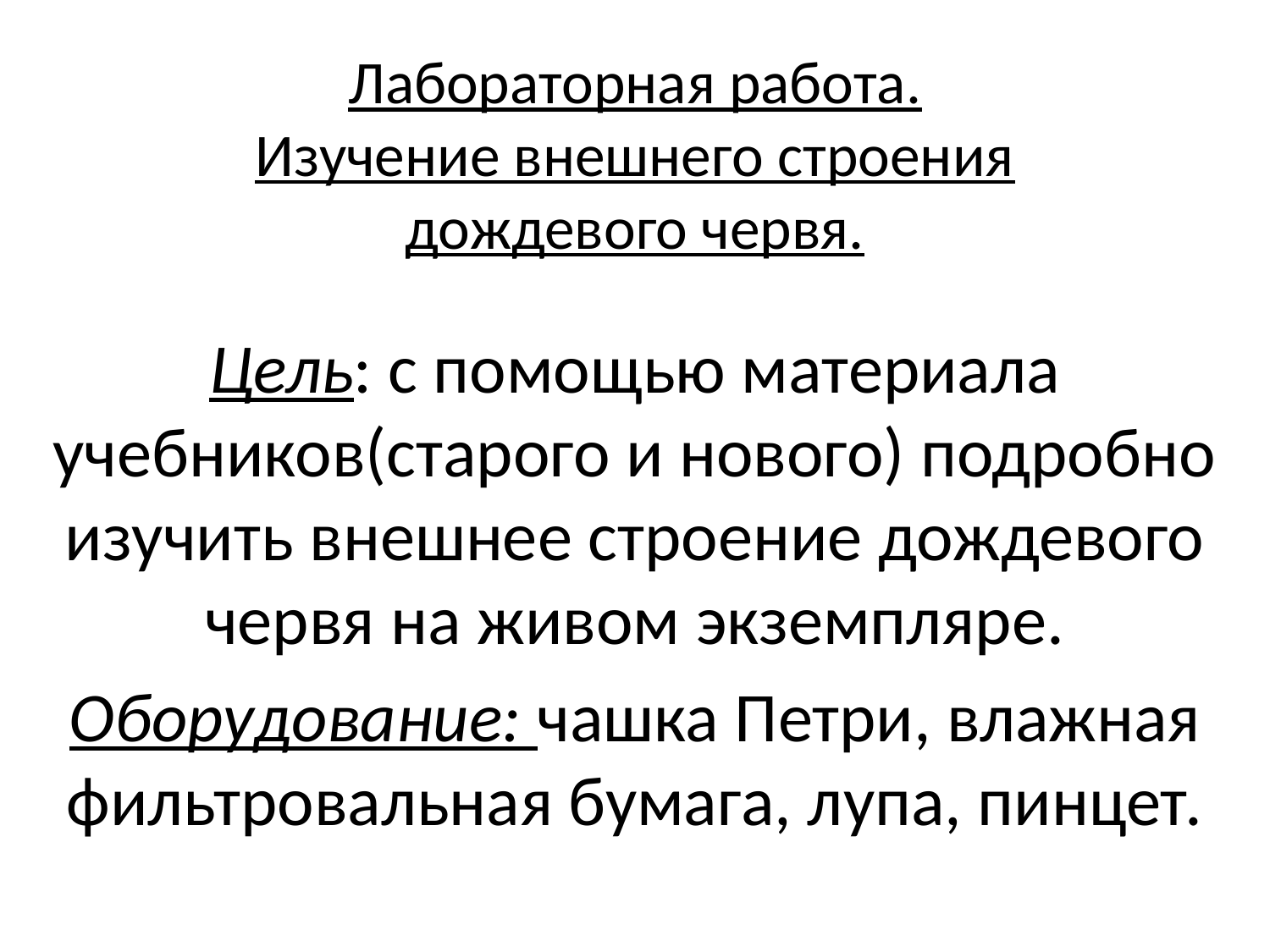

# Лабораторная работа. Изучение внешнего строения дождевого червя.
Цель: с помощью материала учебников(старого и нового) подробно изучить внешнее строение дождевого червя на живом экземпляре.
Оборудование: чашка Петри, влажная фильтровальная бумага, лупа, пинцет.